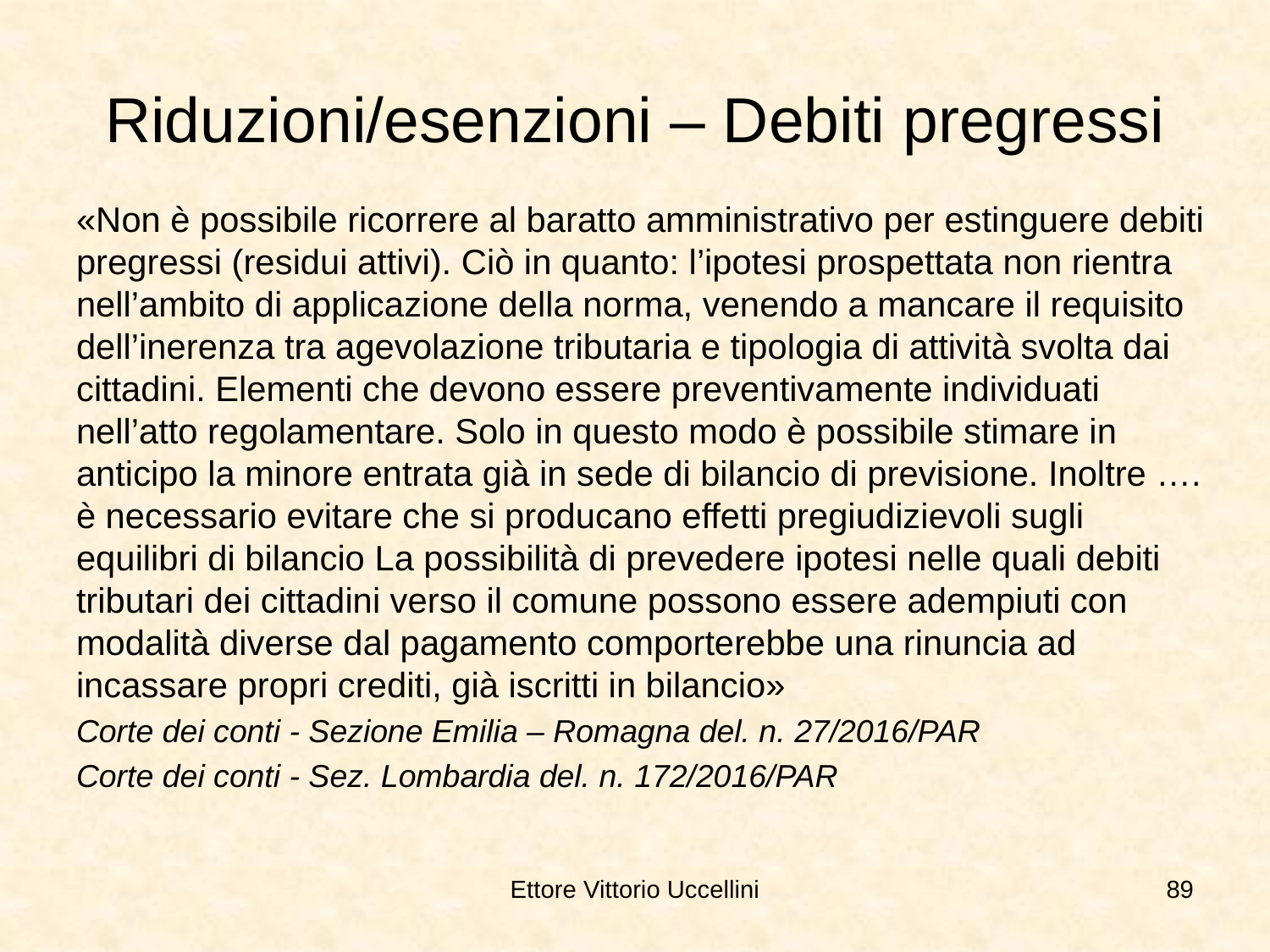

# Riduzioni/esenzioni – Debiti pregressi
«Non è possibile ricorrere al baratto amministrativo per estinguere debiti pregressi (residui attivi). Ciò in quanto: l’ipotesi prospettata non rientra nell’ambito di applicazione della norma, venendo a mancare il requisito dell’inerenza tra agevolazione tributaria e tipologia di attività svolta dai cittadini. Elementi che devono essere preventivamente individuati nell’atto regolamentare. Solo in questo modo è possibile stimare in anticipo la minore entrata già in sede di bilancio di previsione. Inoltre …. è necessario evitare che si producano effetti pregiudizievoli sugli equilibri di bilancio La possibilità di prevedere ipotesi nelle quali debiti tributari dei cittadini verso il comune possono essere adempiuti con modalità diverse dal pagamento comporterebbe una rinuncia ad incassare propri crediti, già iscritti in bilancio»
Corte dei conti - Sezione Emilia – Romagna del. n. 27/2016/PAR
Corte dei conti - Sez. Lombardia del. n. 172/2016/PAR
Ettore Vittorio Uccellini
89